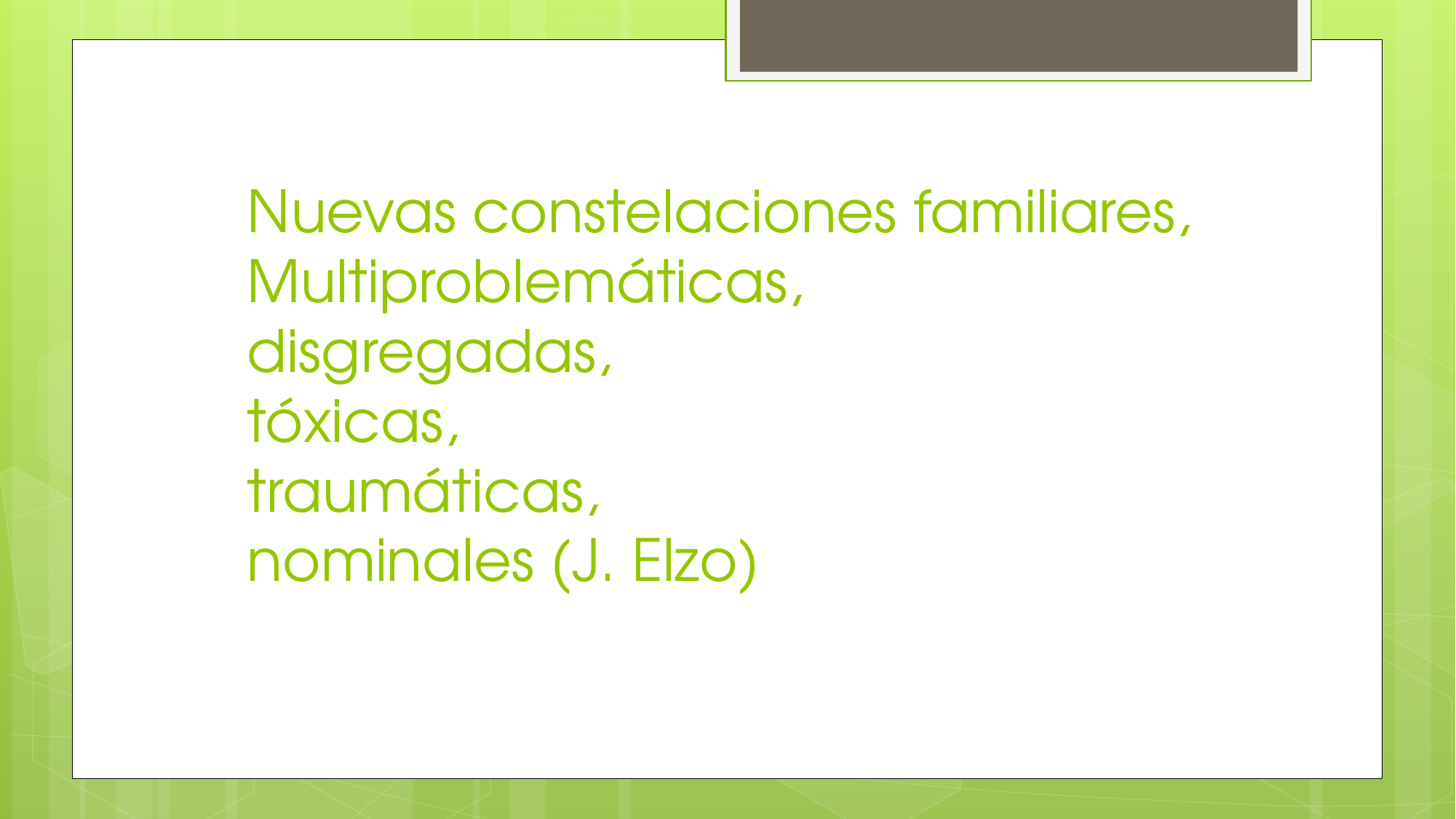

# Nuevas constelaciones familiares, Multiproblemáticas, disgregadas, tóxicas, traumáticas, nominales (J. Elzo)